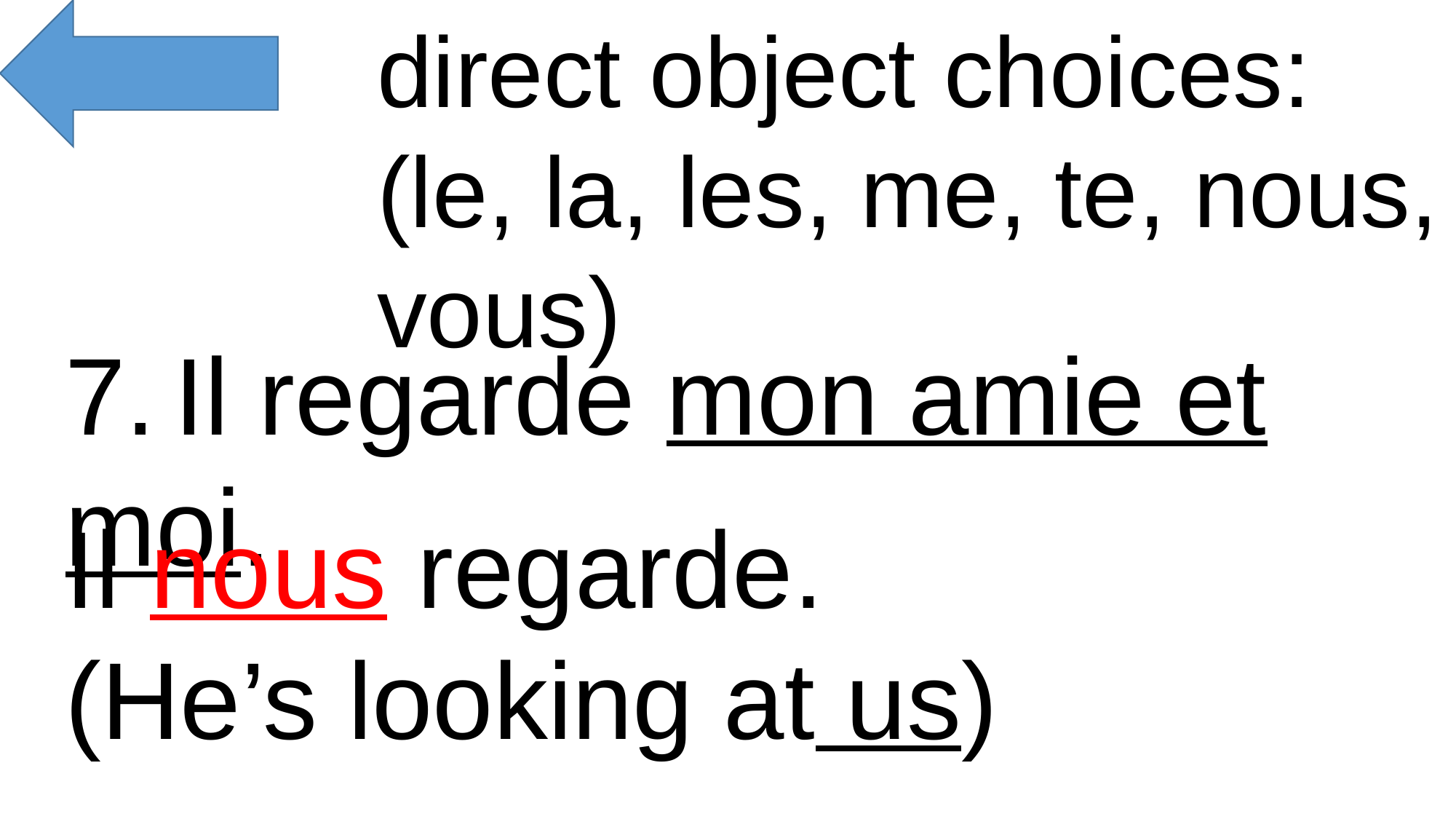

direct object choices:
(le, la, les, me, te, nous, vous)
7.	Il regarde mon amie et moi.
Il nous regarde.
(He’s looking at us)